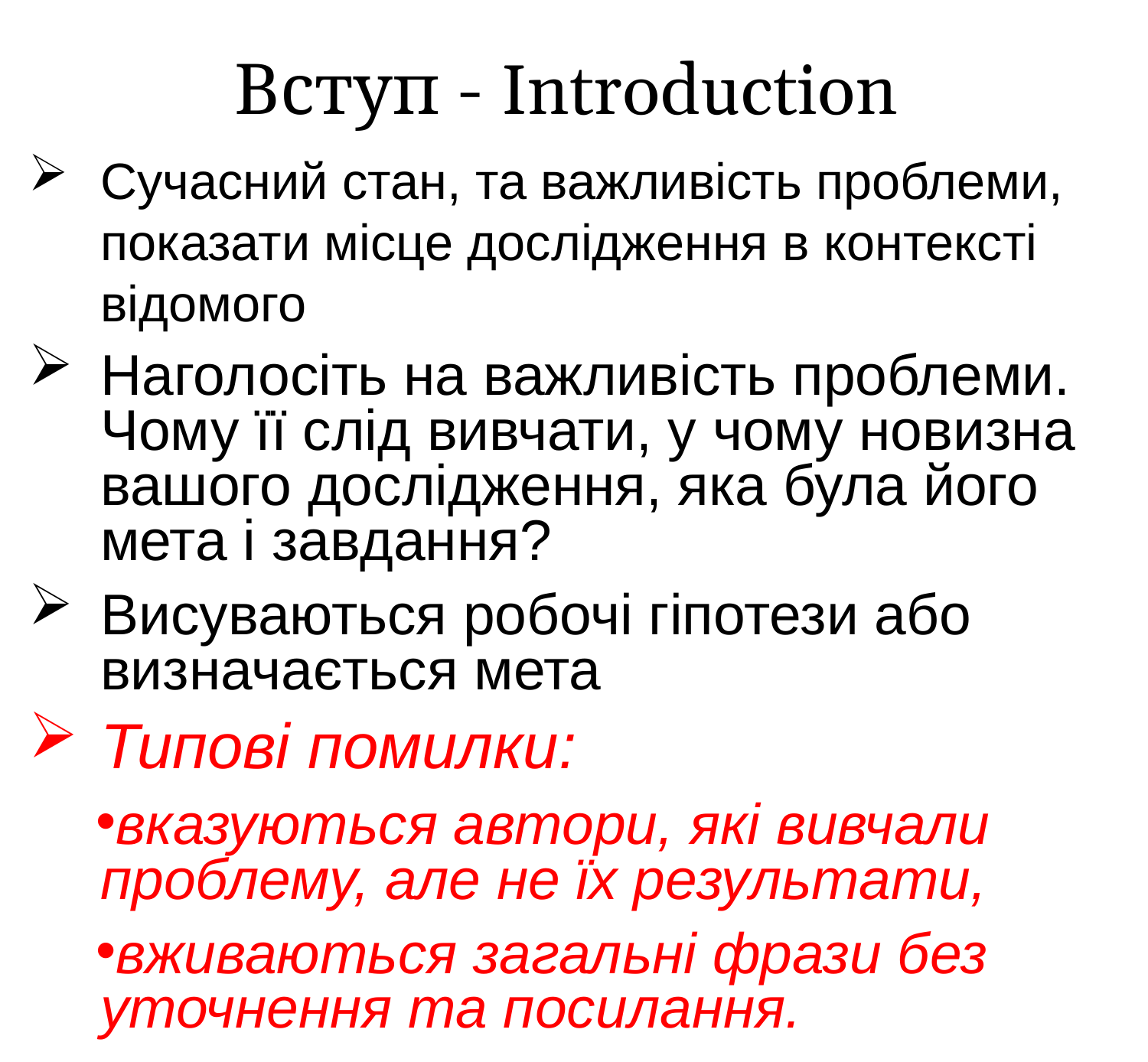

# Вступ - Introduction
Сучасний стан, та важливість проблеми, показати місце дослідження в контексті відомого
Наголосіть на важливість проблеми. Чому її слід вивчати, у чому новизна вашого дослідження, яка була його мета і завдання?
Висуваються робочі гіпотези або визначається мета
Типові помилки:
вказуються автори, які вивчали проблему, але не їх результати,
вживаються загальні фрази без уточнення та посилання.